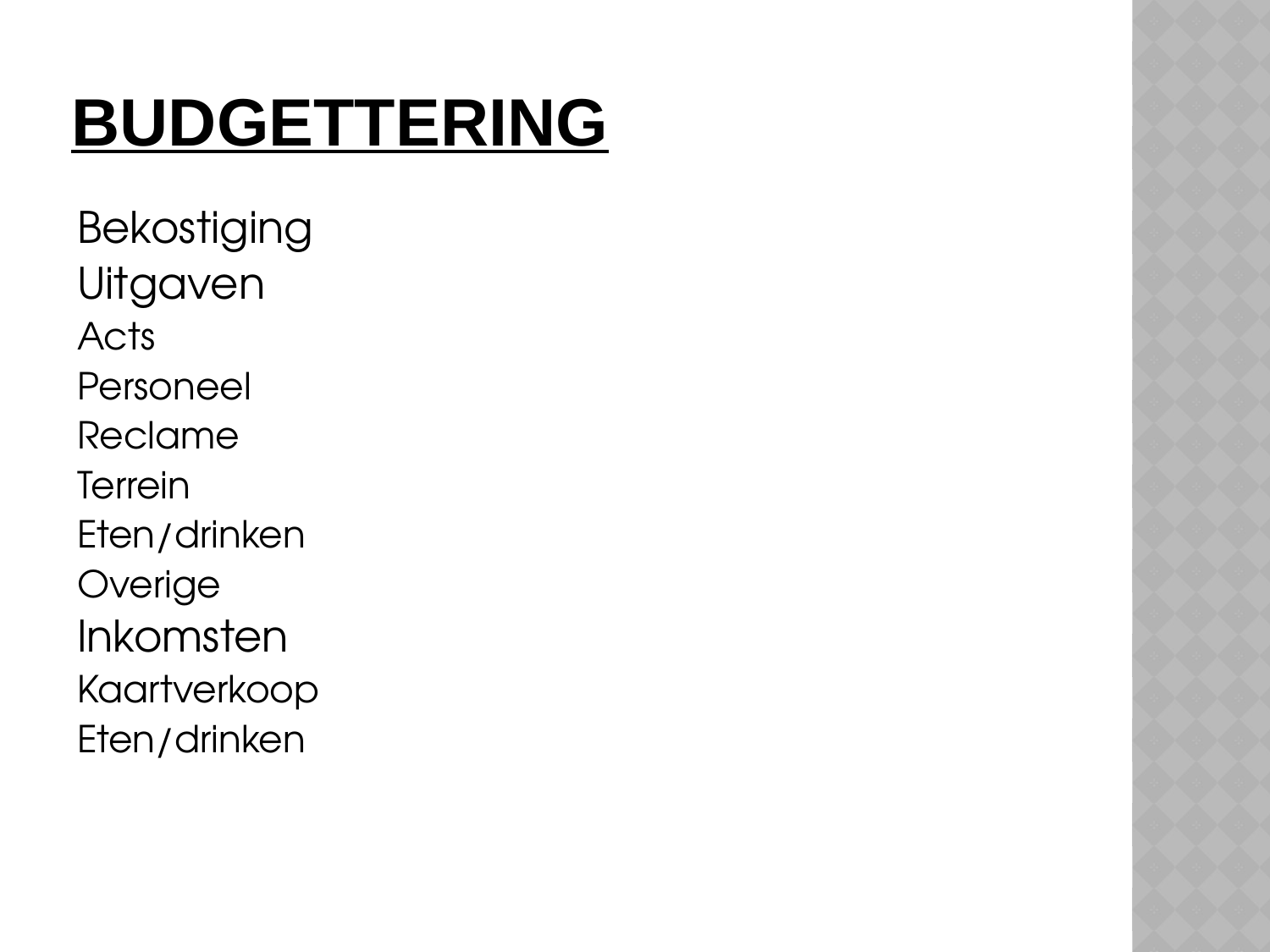

# Budgettering
Bekostiging
Uitgaven
Acts
Personeel
Reclame
Terrein
Eten/drinken
Overige
Inkomsten
Kaartverkoop
Eten/drinken